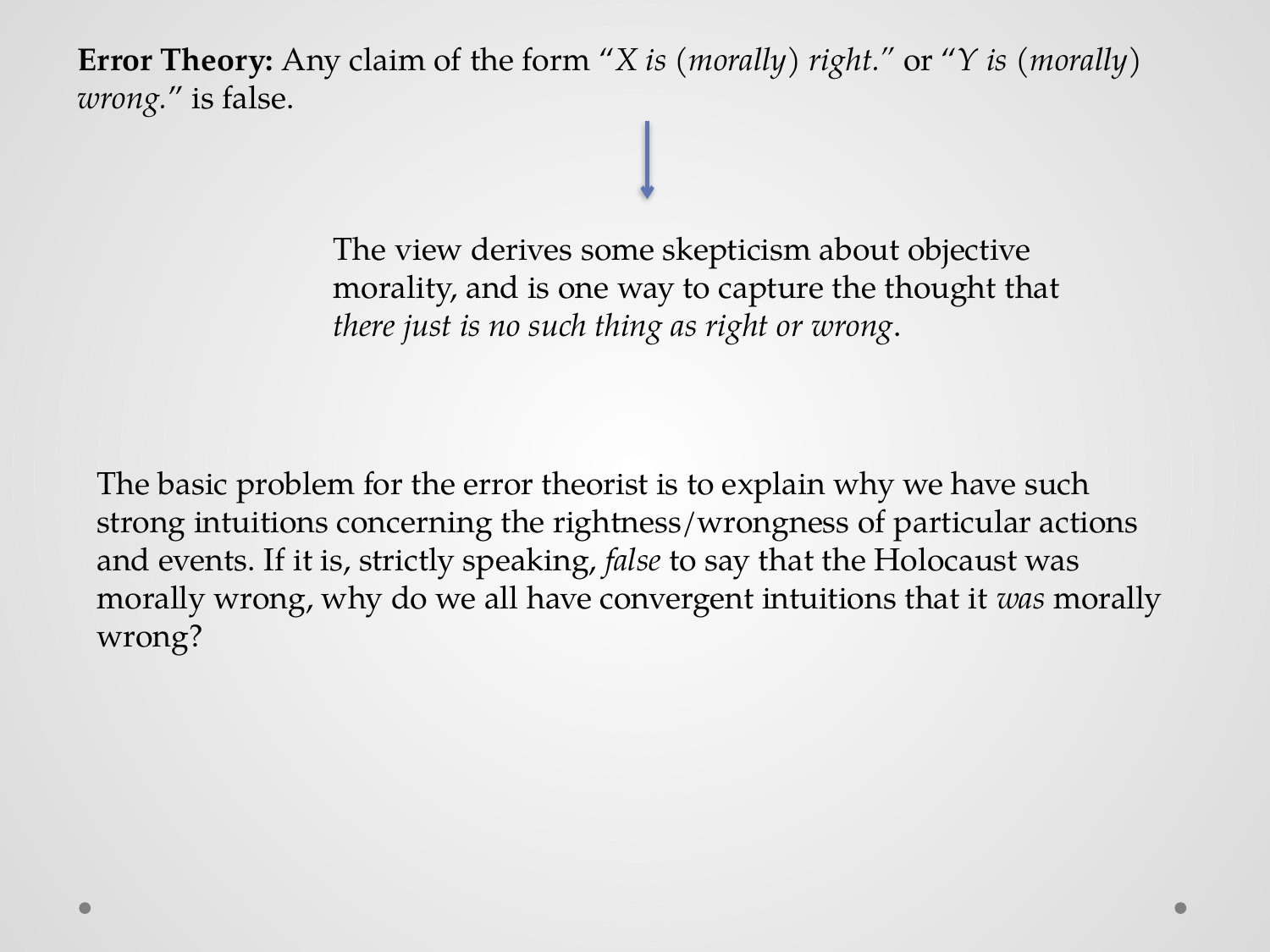

Error Theory: Any claim of the form “X is (morally) right.” or “Y is (morally) wrong.” is false.
The view derives some skepticism about objective morality, and is one way to capture the thought that there just is no such thing as right or wrong.
The basic problem for the error theorist is to explain why we have such strong intuitions concerning the rightness/wrongness of particular actions and events. If it is, strictly speaking, false to say that the Holocaust was morally wrong, why do we all have convergent intuitions that it was morally wrong?